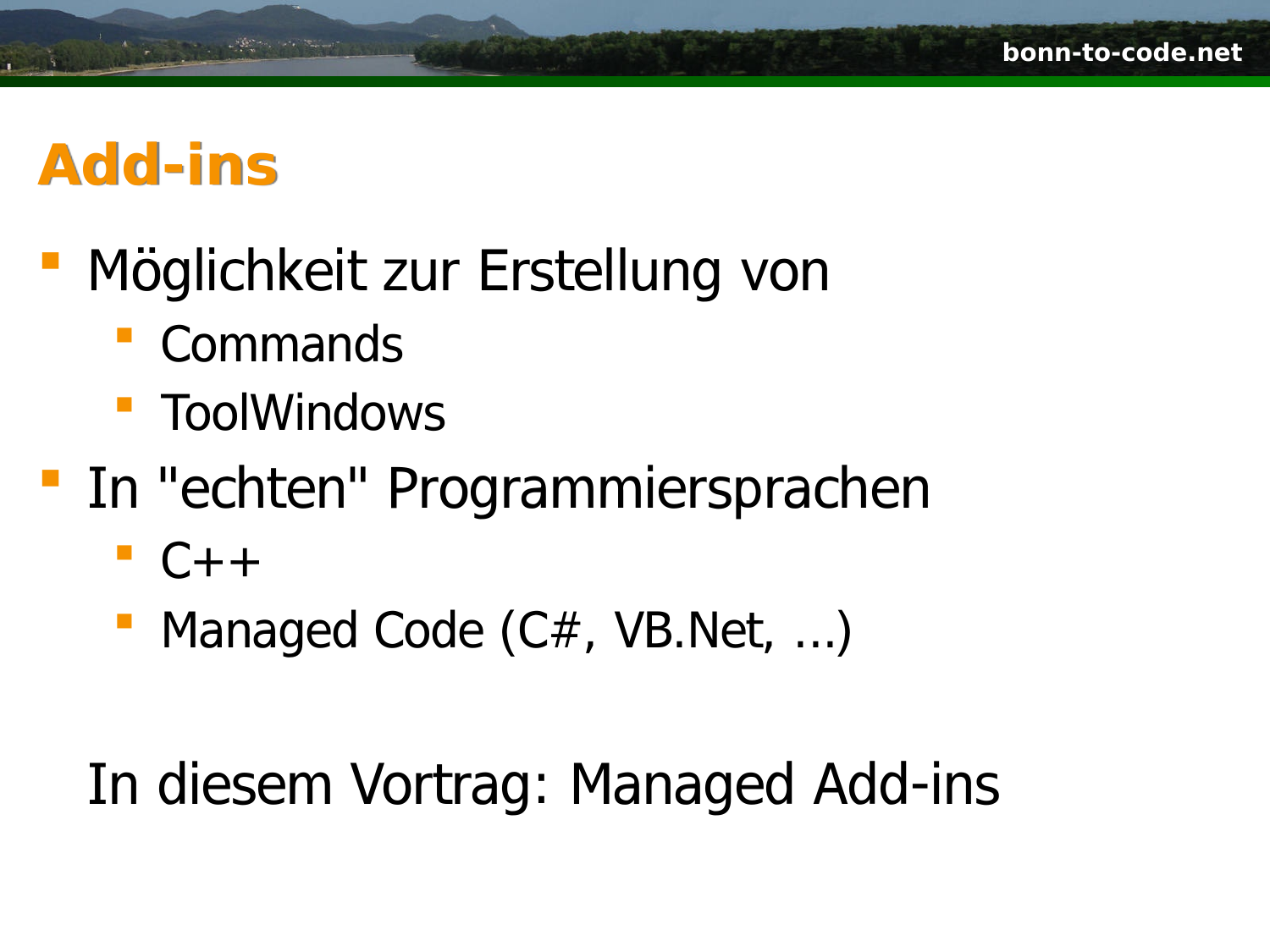

# Add-ins
Möglichkeit zur Erstellung von
Commands
ToolWindows
In "echten" Programmiersprachen
C++
Managed Code (C#, VB.Net, ...)

	In diesem Vortrag: Managed Add-ins